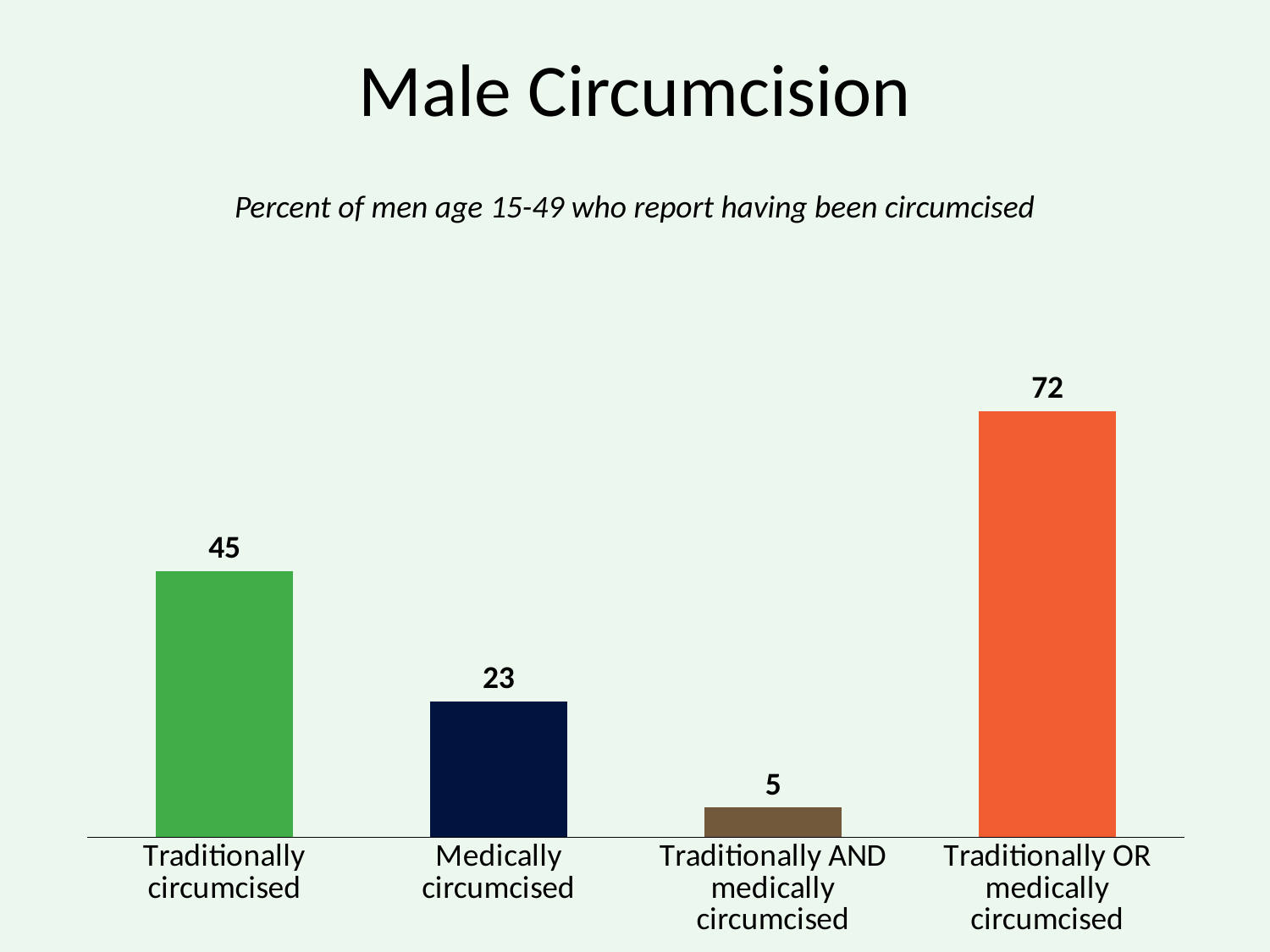

# Male Circumcision
Percent of men age 15-49 who report having been circumcised

### Chart

| Category | ITN |
|---|---|
| Traditionally circumcised | 45.0 |
| Medically circumcised | 23.0 |
| Traditionally AND medically circumcised | 5.0 |
| Traditionally OR medically circumcised | 72.0 |